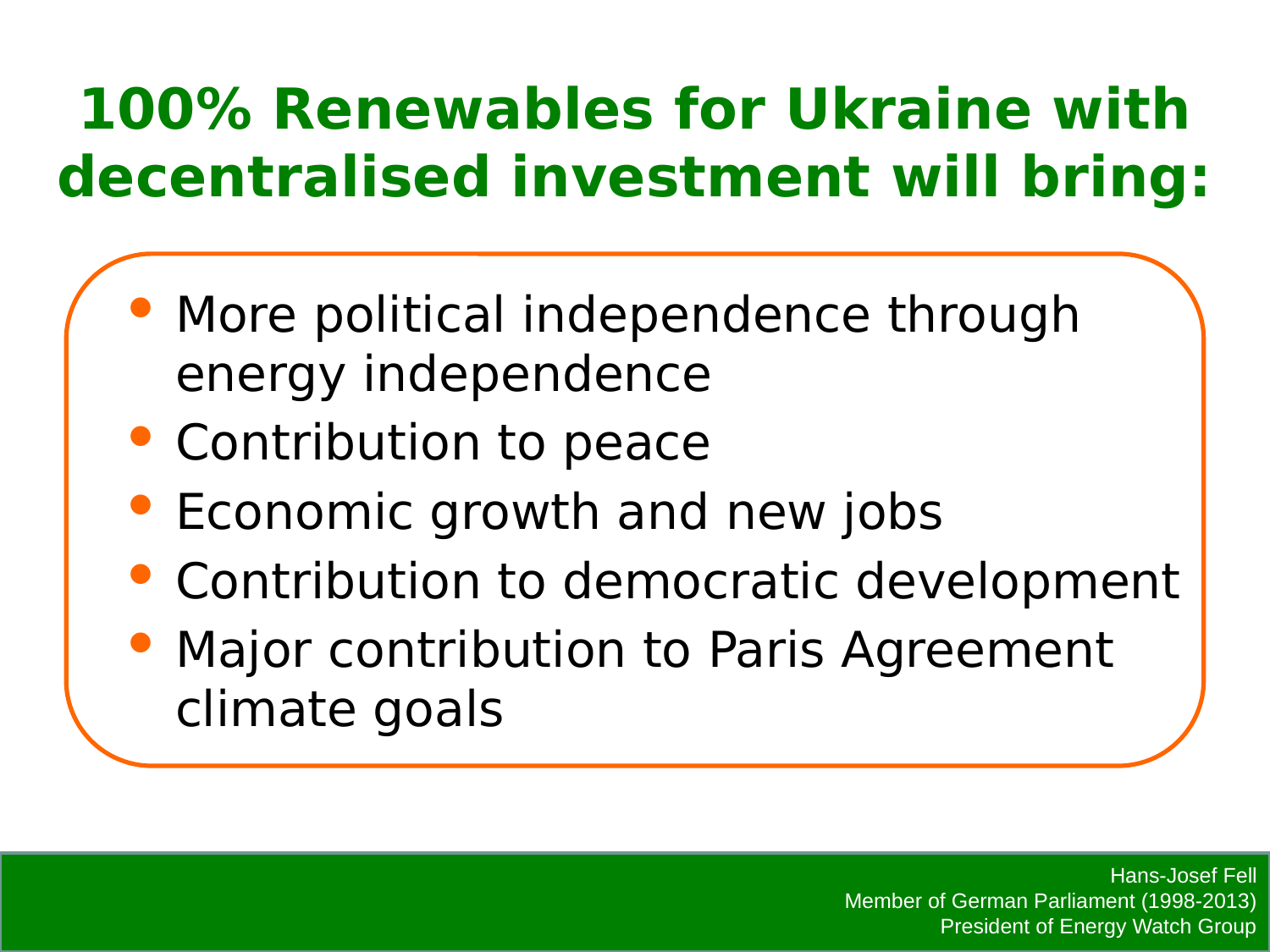

# 100% Renewables for Ukraine with decentralised investment will bring:

More political independence through energy independence
Contribution to peace
Economic growth and new jobs
Contribution to democratic development
Major contribution to Paris Agreement climate goals